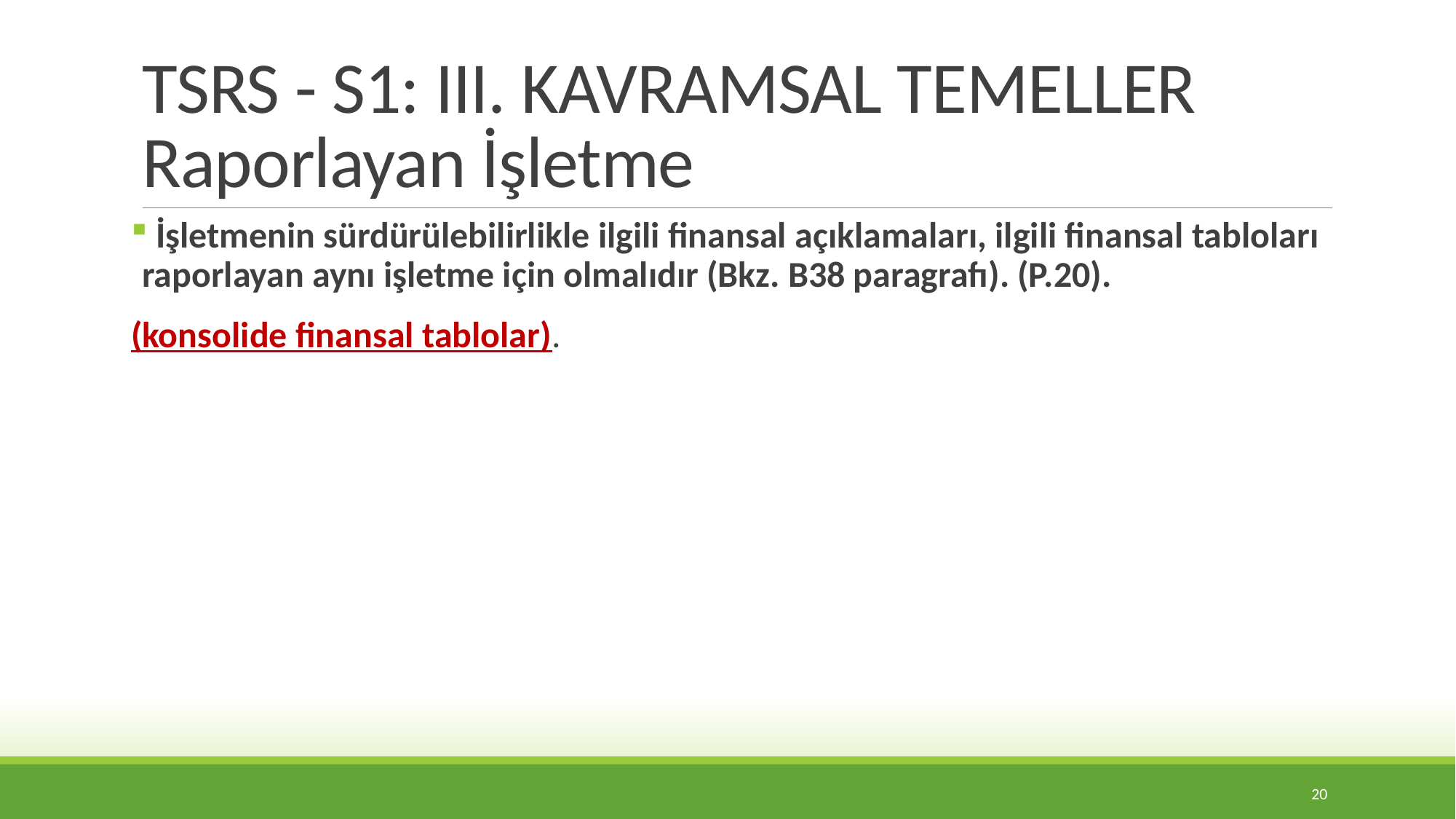

# TSRS - S1: III. KAVRAMSAL TEMELLER Raporlayan İşletme
 İşletmenin sürdürülebilirlikle ilgili finansal açıklamaları, ilgili finansal tabloları raporlayan aynı işletme için olmalıdır (Bkz. B38 paragrafı). (P.20).
(konsolide finansal tablolar).
20